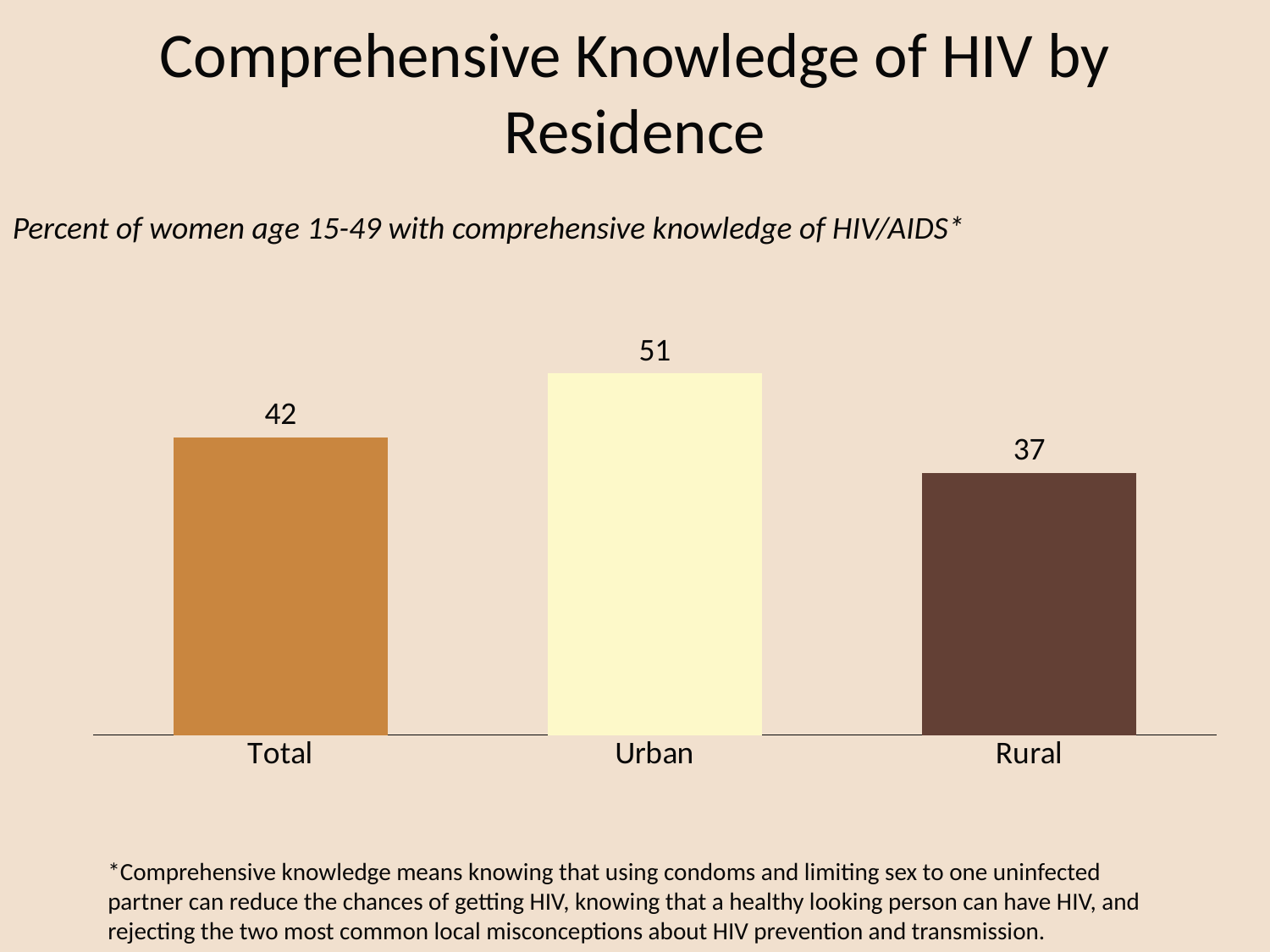

# Comprehensive Knowledge of HIV by Residence

### Chart

| Category | Women |
|---|---|
| Total | 42.0 |
| Urban | 51.0 |
| Rural | 37.0 |
Percent of women age 15-49 with comprehensive knowledge of HIV/AIDS*
*Comprehensive knowledge means knowing that using condoms and limiting sex to one uninfected partner can reduce the chances of getting HIV, knowing that a healthy looking person can have HIV, and rejecting the two most common local misconceptions about HIV prevention and transmission.